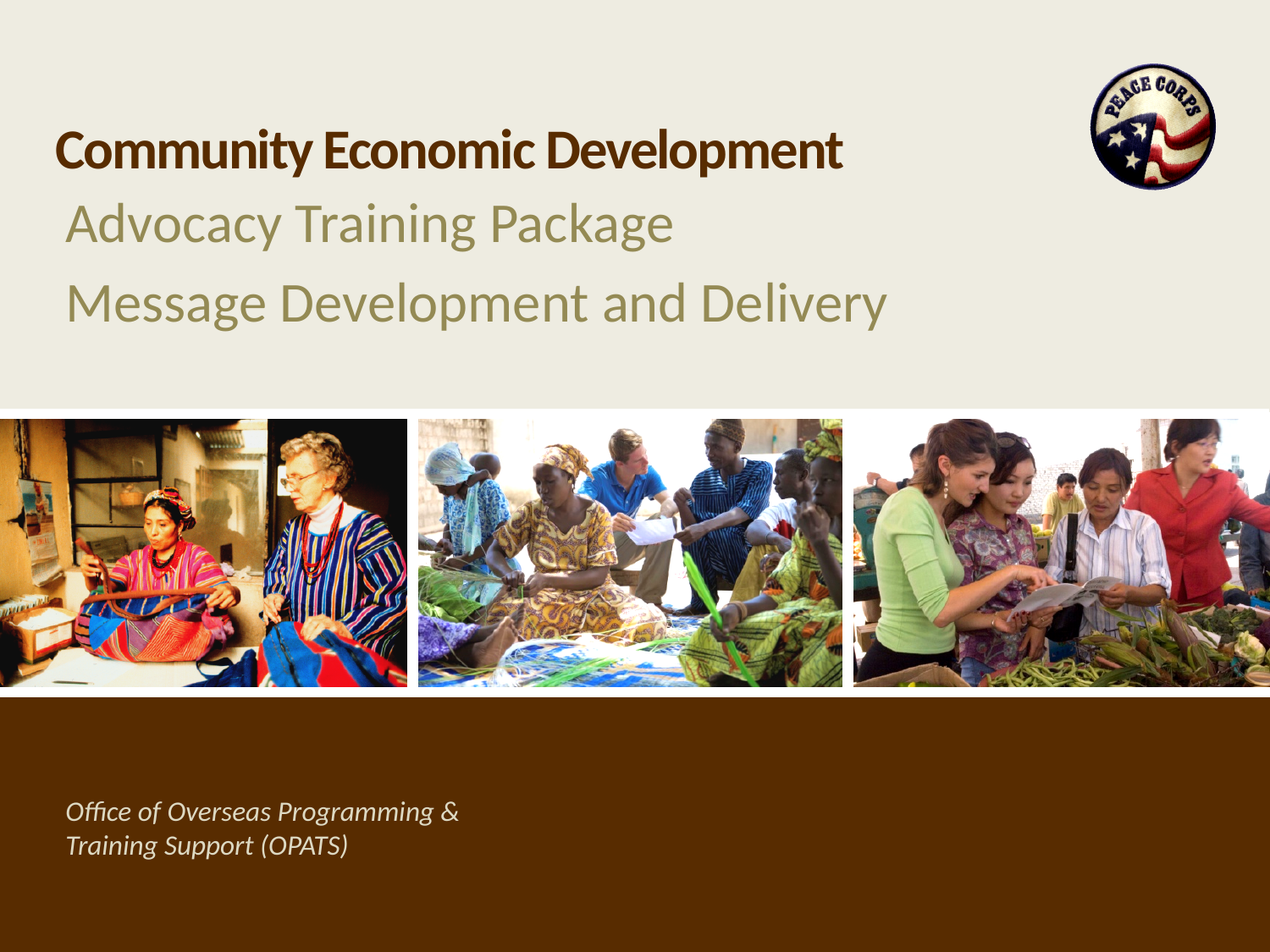

# Community Economic Development
Advocacy Training Package
Message Development and Delivery